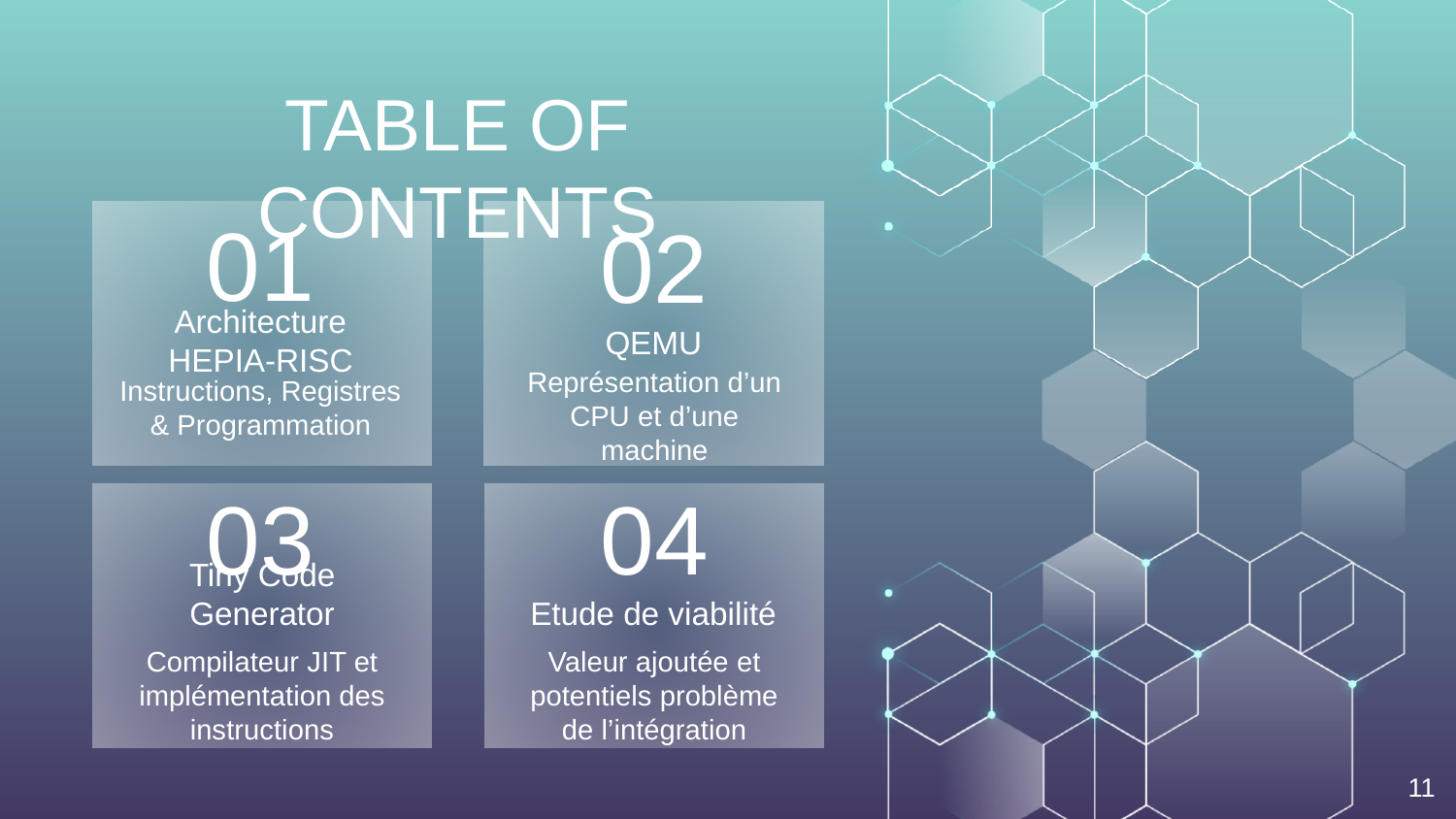

TABLE OF CONTENTS
01
02
QEMU
# Architecture HEPIA-RISC
Représentation d’un CPU et d’une machine
Instructions, Registres & Programmation
03
04
Tiny Code Generator
Etude de viabilité
Compilateur JIT et implémentation des instructions
Valeur ajoutée et potentiels problème de l’intégration
11